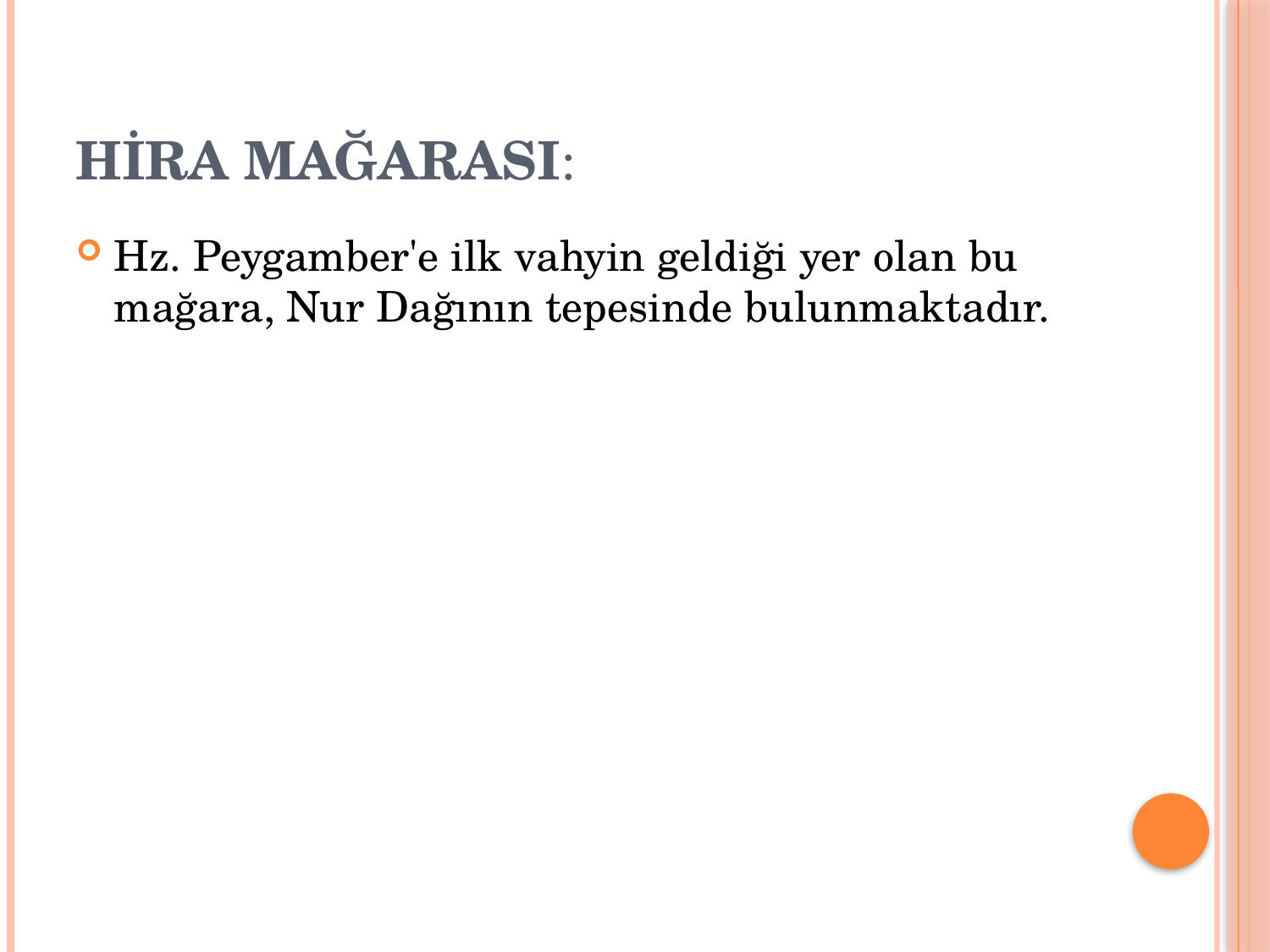

# Hira Mağarası:
Hz. Peygamber'e ilk vahyin geldiği yer olan bu mağara, Nur Dağının tepesinde bulunmaktadır.